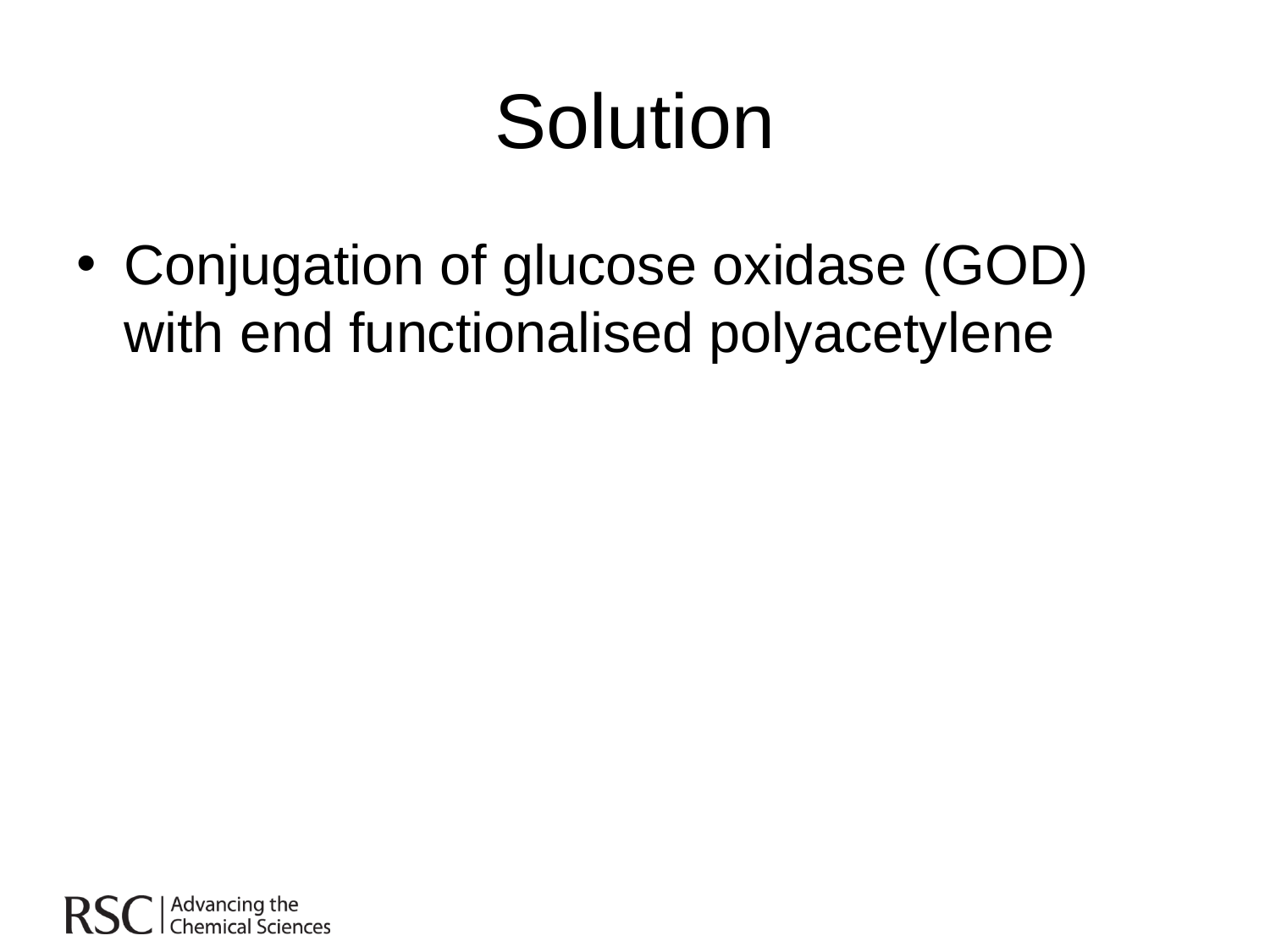

# Solution
Conjugation of glucose oxidase (GOD) with end functionalised polyacetylene